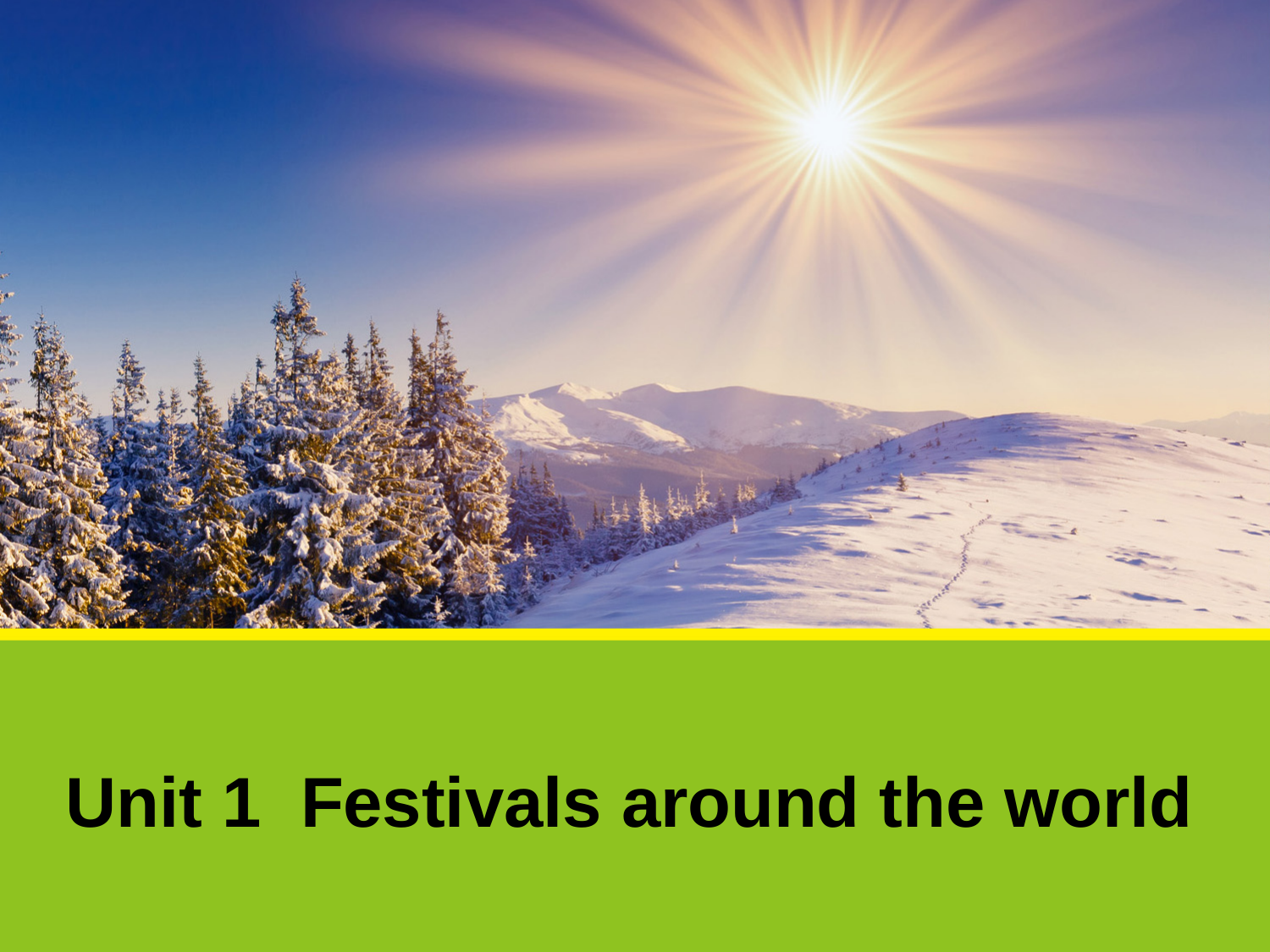

# Unit 1  Festivals around the world